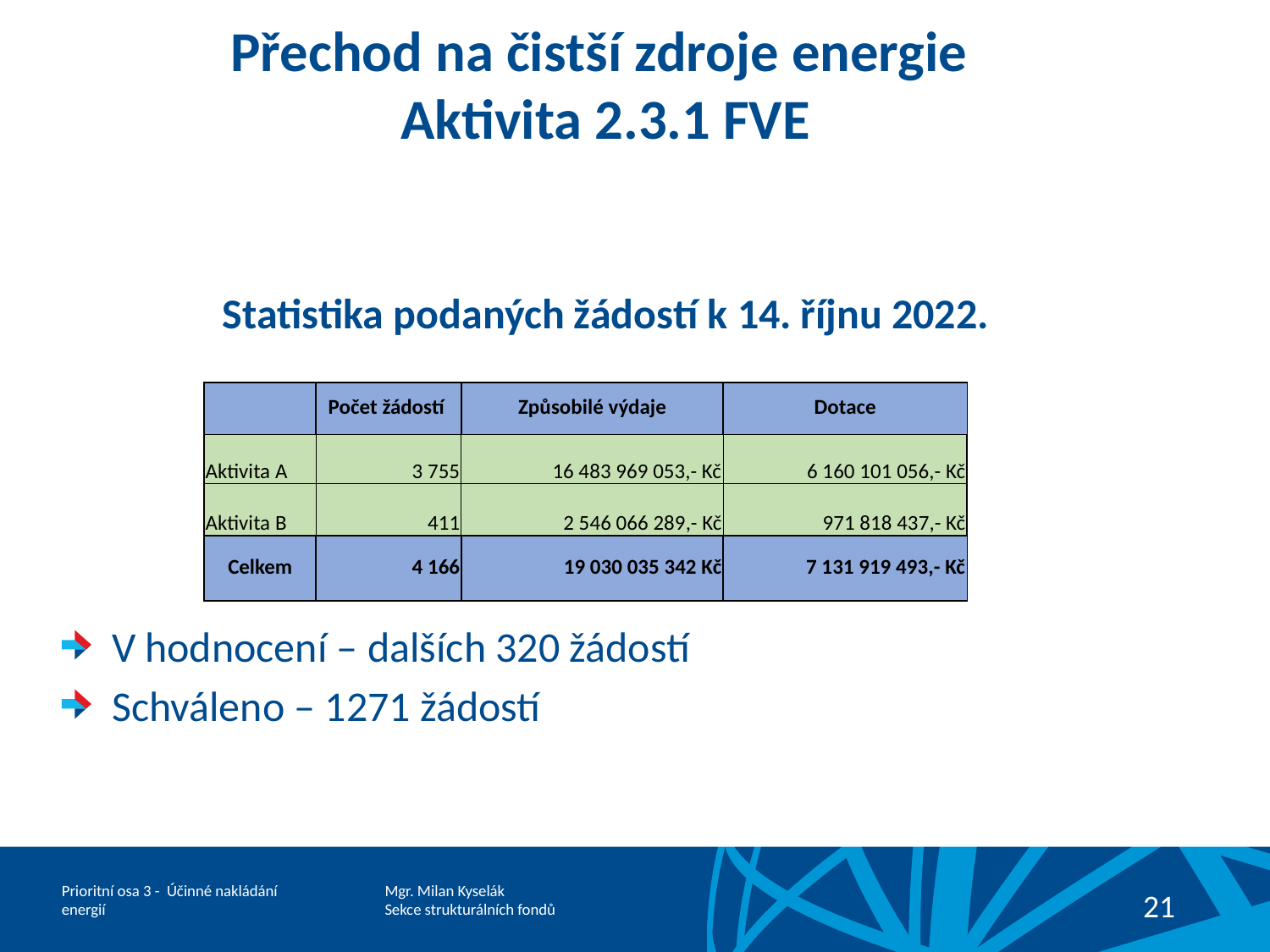

Přechod na čistší zdroje energie
Aktivita 2.3.1 FVE

Statistika podaných žádostí k 14. říjnu 2022.
|  | Počet žádostí | Způsobilé výdaje | Dotace |
| --- | --- | --- | --- |
| Aktivita A | 3 755 | 16 483 969 053,- Kč | 6 160 101 056,- Kč |
| Aktivita B | 411 | 2 546 066 289,- Kč | 971 818 437,- Kč |
| Celkem | 4 166 | 19 030 035 342 Kč | 7 131 919 493,- Kč |
V hodnocení – dalších 320 žádostí
Schváleno – 1271 žádostí